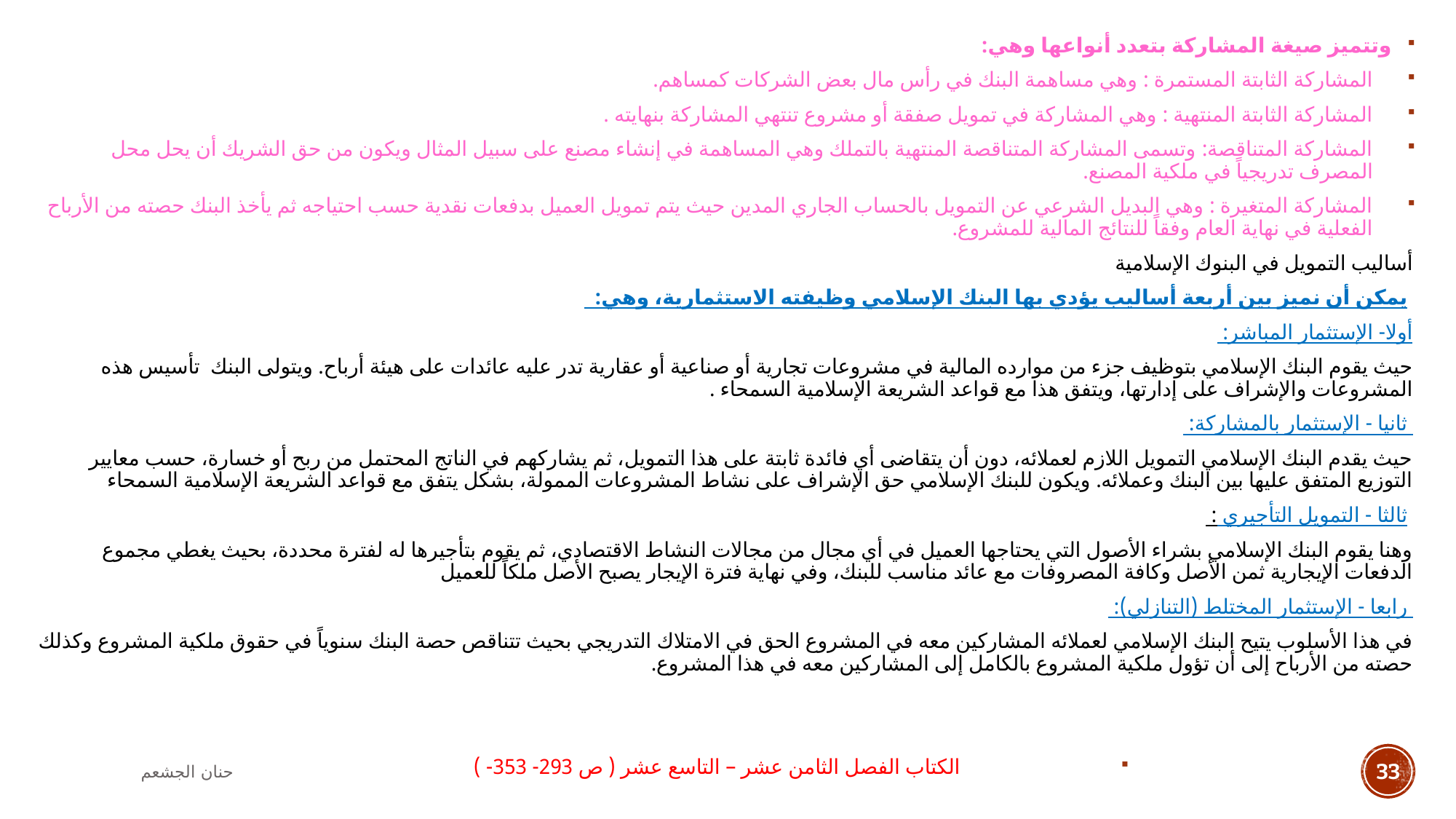

وتتميز صيغة المشاركة بتعدد أنواعها وهي:
المشاركة الثابتة المستمرة : وهي مساهمة البنك في رأس مال بعض الشركات كمساهم.
المشاركة الثابتة المنتهية : وهي المشاركة في تمويل صفقة أو مشروع تنتهي المشاركة بنهايته .
المشاركة المتناقصة: وتسمى المشاركة المتناقصة المنتهية بالتملك وهي المساهمة في إنشاء مصنع على سبيل المثال ويكون من حق الشريك أن يحل محل المصرف تدريجياً في ملكية المصنع.
المشاركة المتغيرة : وهي البديل الشرعي عن التمويل بالحساب الجاري المدين حيث يتم تمويل العميل بدفعات نقدية حسب احتياجه ثم يأخذ البنك حصته من الأرباح الفعلية في نهاية العام وفقاً للنتائج المالية للمشروع.
أساليب التمويل في البنوك الإسلامية
 يمكن أن نميز بين أربعة أساليب يؤدي بها البنك الإسلامي وظيفته الاستثمارية، وهي:
أولا- الإستثمار المباشر:
حيث يقوم البنك الإسلامي بتوظيف جزء من موارده المالية في مشروعات تجارية أو صناعية أو عقارية تدر عليه عائدات على هيئة أرباح. ويتولى البنك  تأسيس هذه المشروعات والإشراف على إدارتها، ويتفق هذا مع قواعد الشريعة الإسلامية السمحاء .
 ثانيا - الإستثمار بالمشاركة:
حيث يقدم البنك الإسلامي التمويل اللازم لعملائه، دون أن يتقاضى أي فائدة ثابتة على هذا التمويل، ثم يشاركهم في الناتج المحتمل من ربح أو خسارة، حسب معايير التوزيع المتفق عليها بين البنك وعملائه. ويكون للبنك الإسلامي حق الإشراف على نشاط المشروعات الممولة، بشكل يتفق مع قواعد الشريعة الإسلامية السمحاء
 ثالثا - التمويل التأجيري :
وهنا يقوم البنك الإسلامي بشراء الأصول التي يحتاجها العميل في أي مجال من مجالات النشاط الاقتصادي، ثم يقوم بتأجيرها له لفترة محددة، بحيث يغطي مجموع الدفعات الإيجارية ثمن الأصل وكافة المصروفات مع عائد مناسب للبنك، وفي نهاية فترة الإيجار يصبح الأصل ملكاً للعميل
 رابعا - الإستثمار المختلط (التنازلي):
في هذا الأسلوب يتيح البنك الإسلامي لعملائه المشاركين معه في المشروع الحق في الامتلاك التدريجي بحيث تتناقص حصة البنك سنوياً في حقوق ملكية المشروع وكذلك حصته من الأرباح إلى أن تؤول ملكية المشروع بالكامل إلى المشاركين معه في هذا المشروع.

الكتاب الفصل الثامن عشر – التاسع عشر ( ص 293- 353- )

حنان الجشعم
33